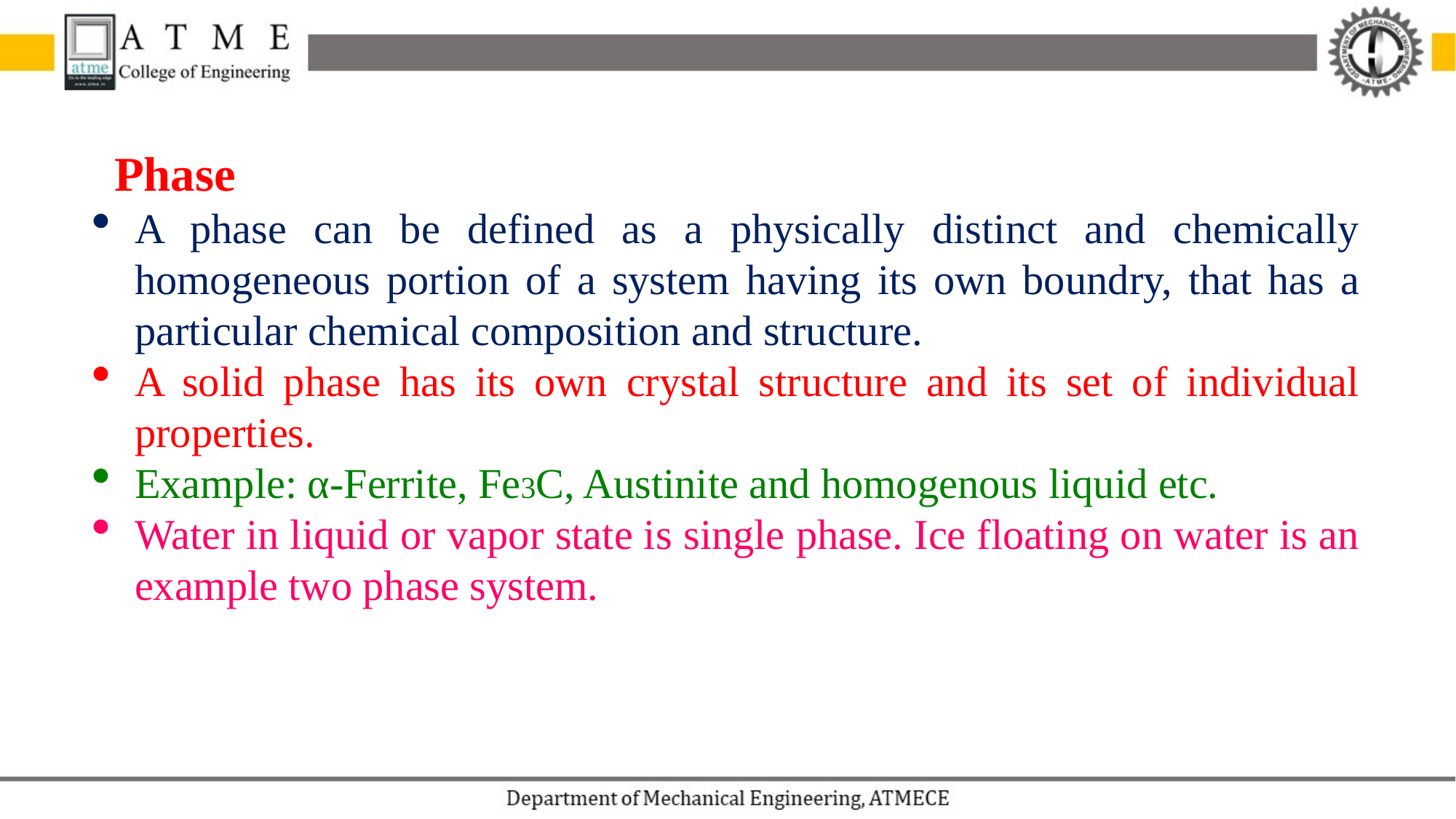

Phase
A phase can be defined as a physically distinct and chemically homogeneous portion of a system having its own boundry, that has a particular chemical composition and structure.
A solid phase has its own crystal structure and its set of individual properties.
Example: α-Ferrite, Fe3C, Austinite and homogenous liquid etc.
Water in liquid or vapor state is single phase. Ice floating on water is an example two phase system.